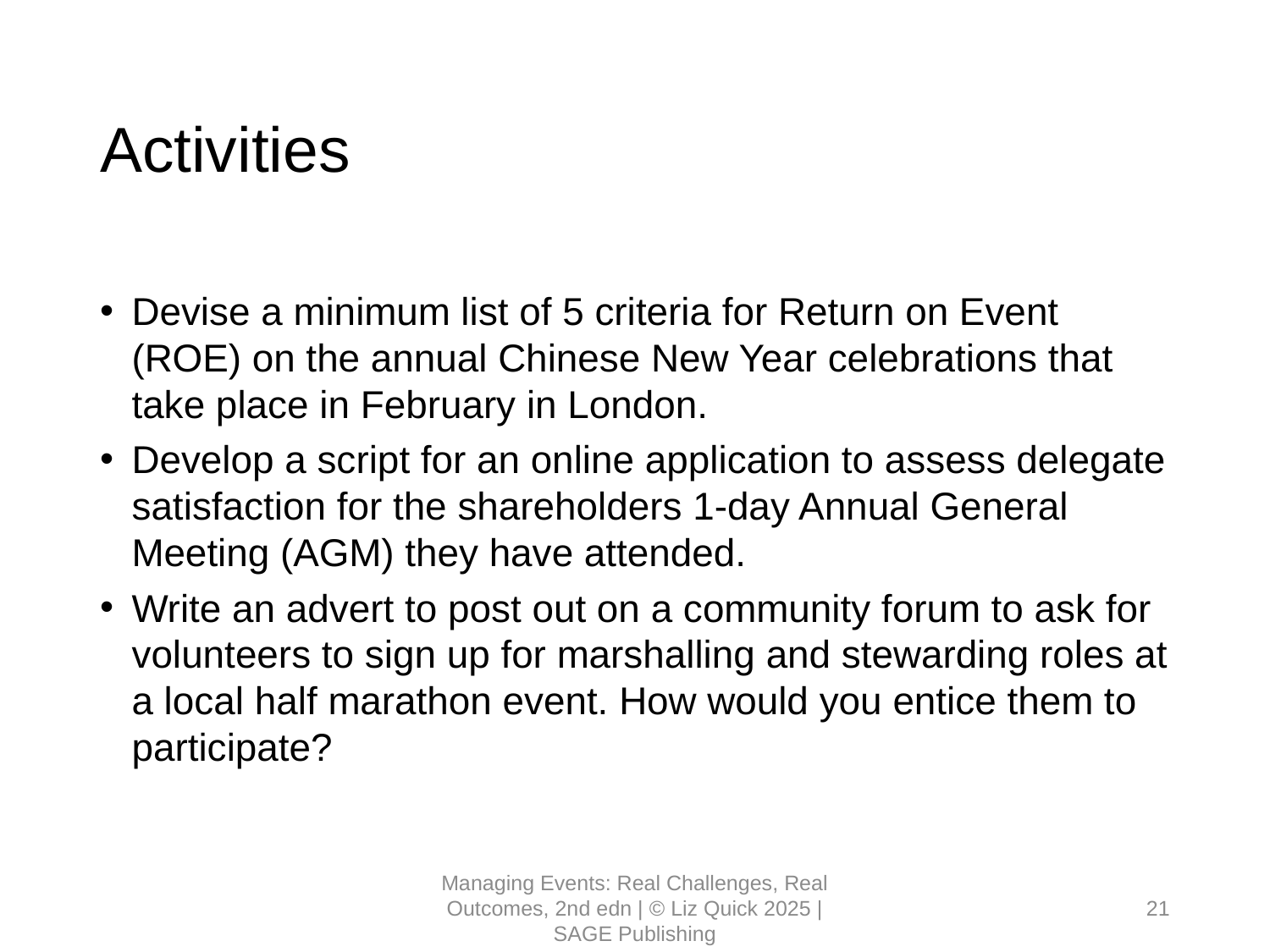

# Activities
Devise a minimum list of 5 criteria for Return on Event (ROE) on the annual Chinese New Year celebrations that take place in February in London.
Develop a script for an online application to assess delegate satisfaction for the shareholders 1-day Annual General Meeting (AGM) they have attended.
Write an advert to post out on a community forum to ask for volunteers to sign up for marshalling and stewarding roles at a local half marathon event. How would you entice them to participate?
Managing Events: Real Challenges, Real Outcomes, 2nd edn | © Liz Quick 2025 | SAGE Publishing
21